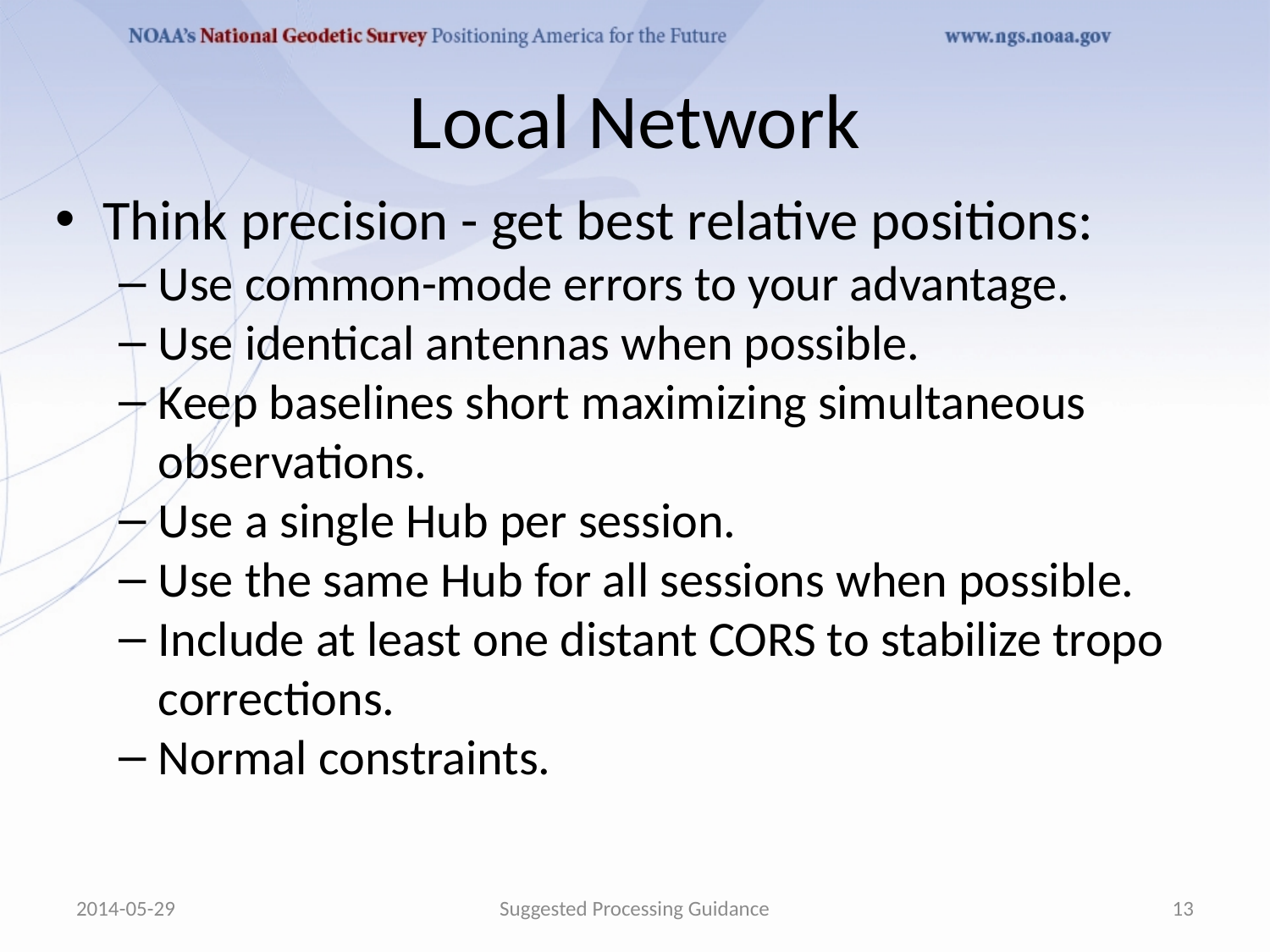

# Local Network
Think precision - get best relative positions:
Use common-mode errors to your advantage.
Use identical antennas when possible.
Keep baselines short maximizing simultaneous observations.
Use a single Hub per session.
Use the same Hub for all sessions when possible.
Include at least one distant CORS to stabilize tropo corrections.
Normal constraints.
2014-05-29
Suggested Processing Guidance
13